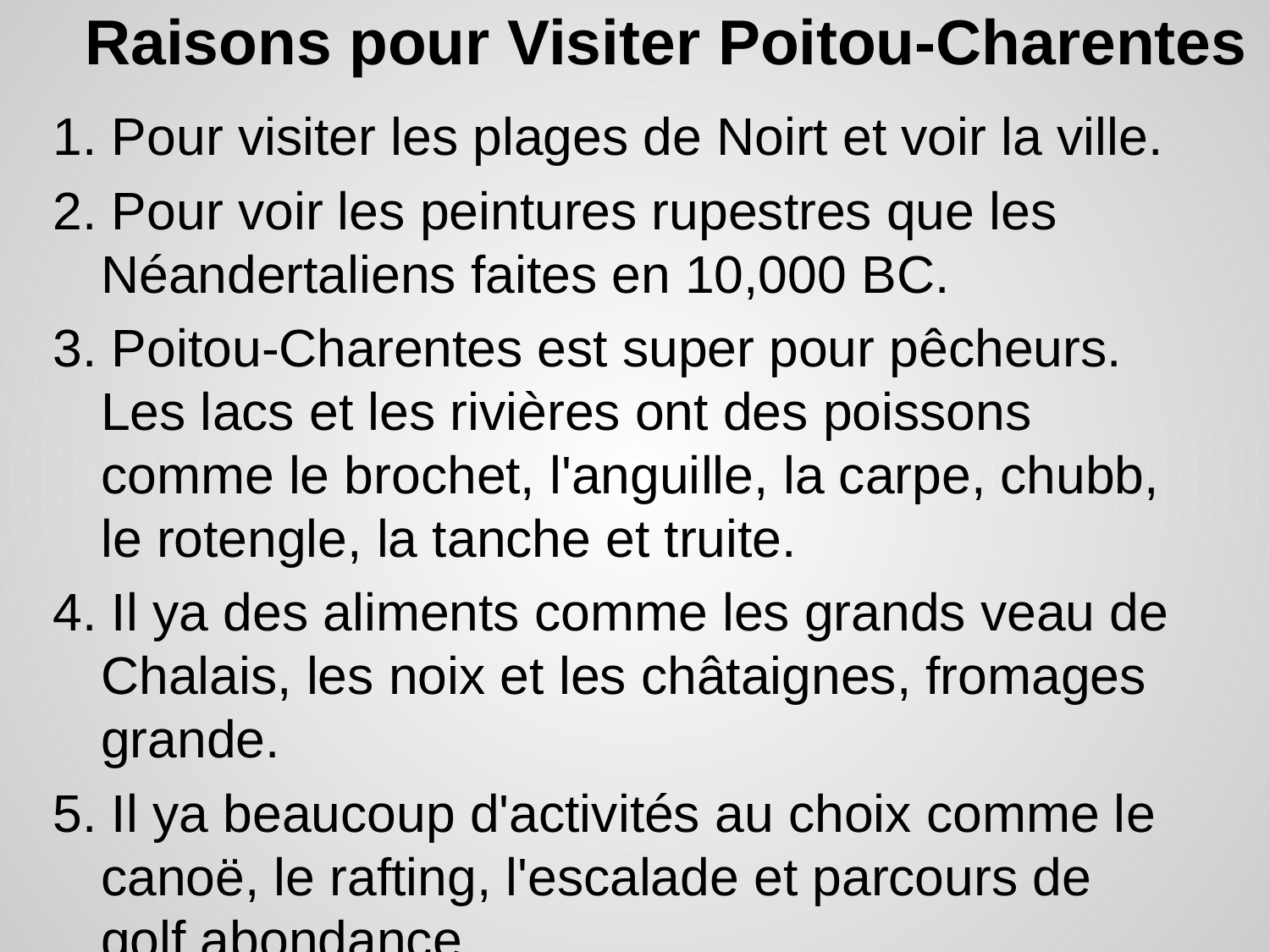

# Raisons pour Visiter Poitou-Charentes
1. Pour visiter les plages de Noirt et voir la ville.
2. Pour voir les peintures rupestres que les Néandertaliens faites en 10,000 BC.
3. Poitou-Charentes est super pour pêcheurs. Les lacs et les rivières ont des poissons comme le brochet, l'anguille, la carpe, chubb, le rotengle, la tanche et truite.
4. Il ya des aliments comme les grands veau de Chalais, les noix et les châtaignes, fromages grande.
5. Il ya beaucoup d'activités au choix comme le canoë, le rafting, l'escalade et parcours de golf abondance.